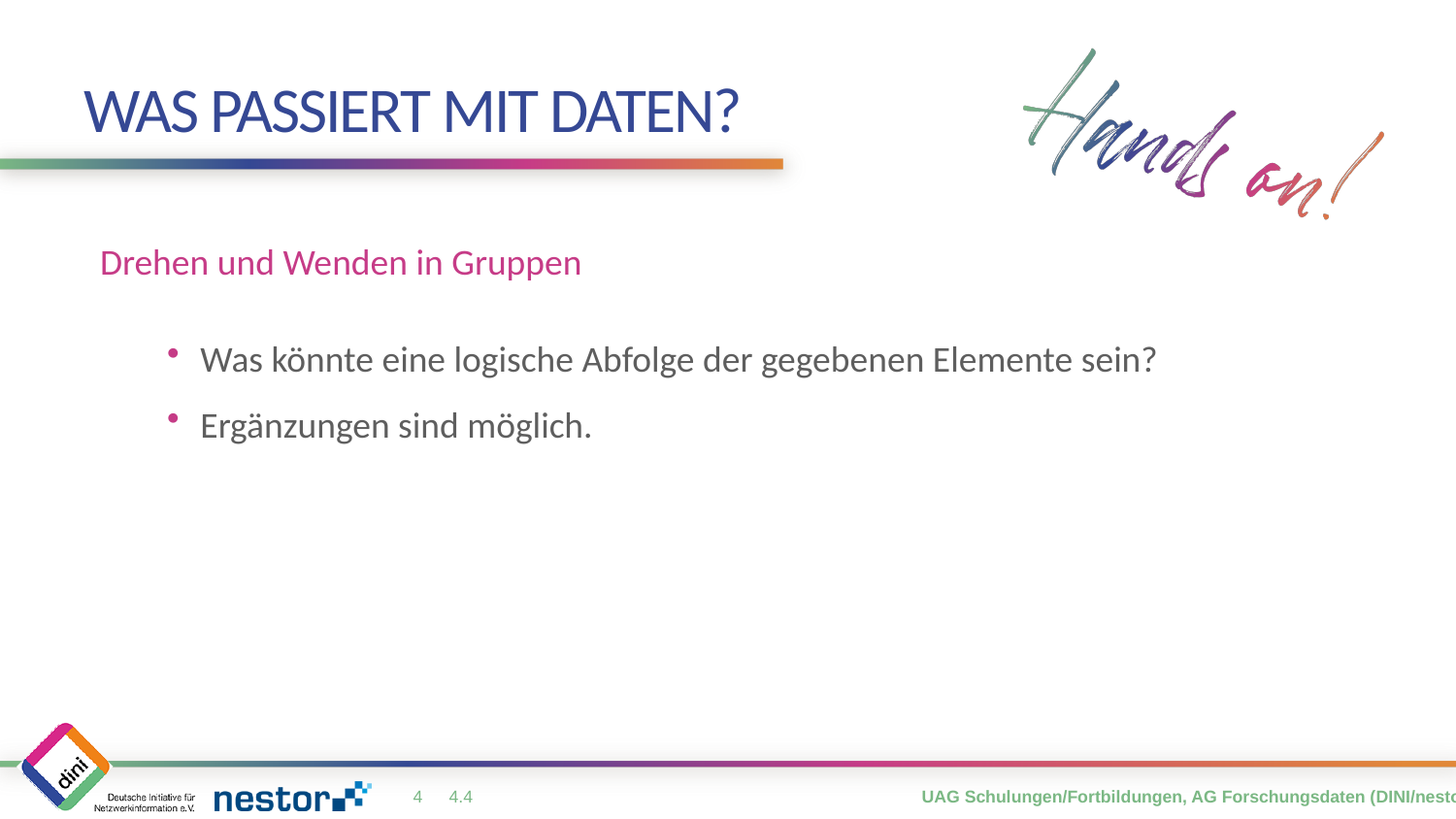

# Was passiert mit Daten?
Drehen und Wenden in Gruppen
Was könnte eine logische Abfolge der gegebenen Elemente sein?
Ergänzungen sind möglich.
4
4.4